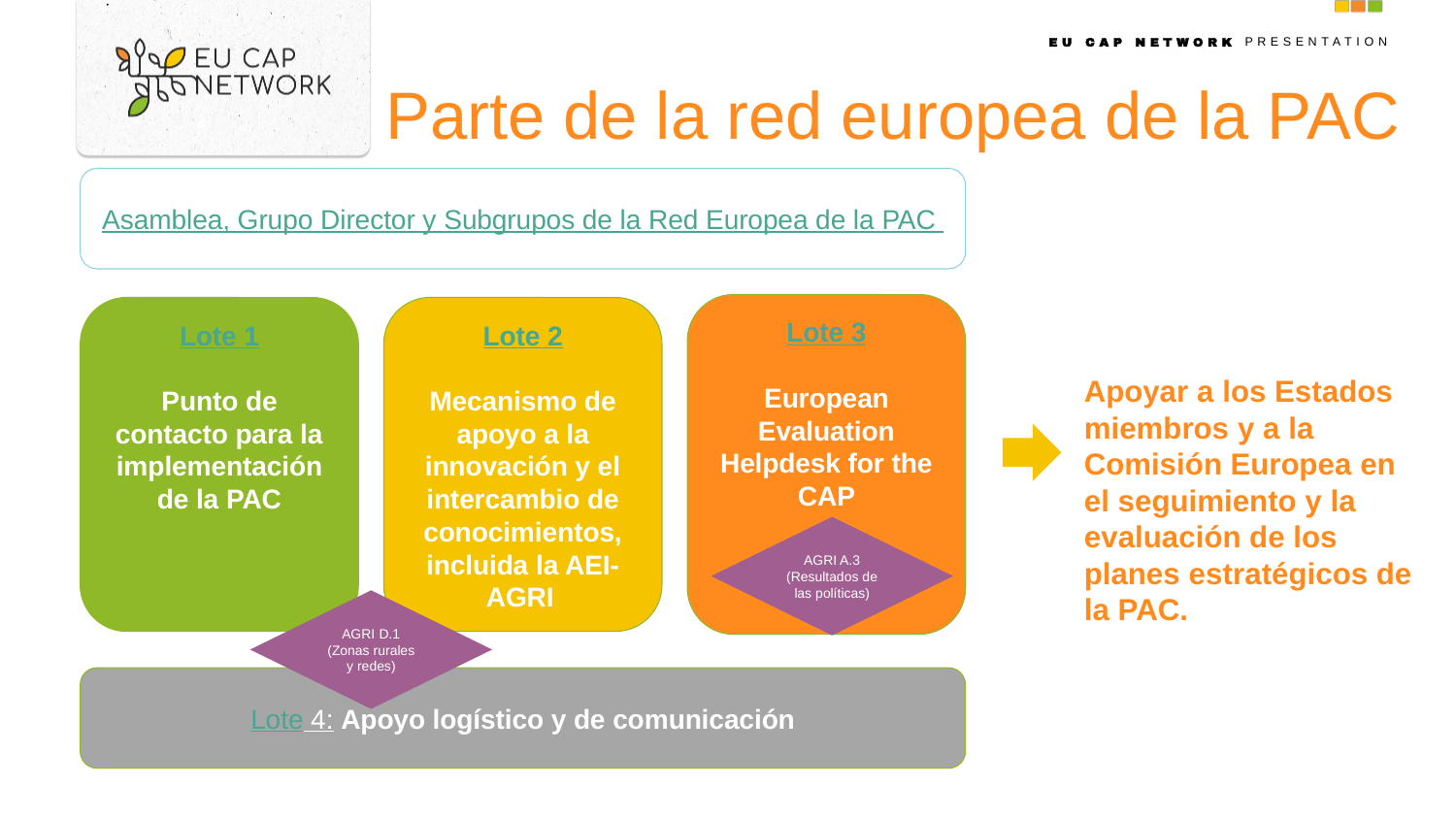

# Parte de la red europea de la PAC
Asamblea, Grupo Director y Subgrupos de la Red Europea de la PAC
Lote 3
European Evaluation Helpdesk for the CAP
Lote 1

Punto de contacto para la implementación de la PAC
Lote 2

Mecanismo de apoyo a la innovación y el intercambio de conocimientos, incluida la AEI-AGRI
Apoyar a los Estados miembros y a la Comisión Europea en el seguimiento y la evaluación de los planes estratégicos de la PAC.

AGRI A.3 (Resultados de las políticas)
AGRI D.1 (Zonas rurales y redes)
Lote 4: Apoyo logístico y de comunicación